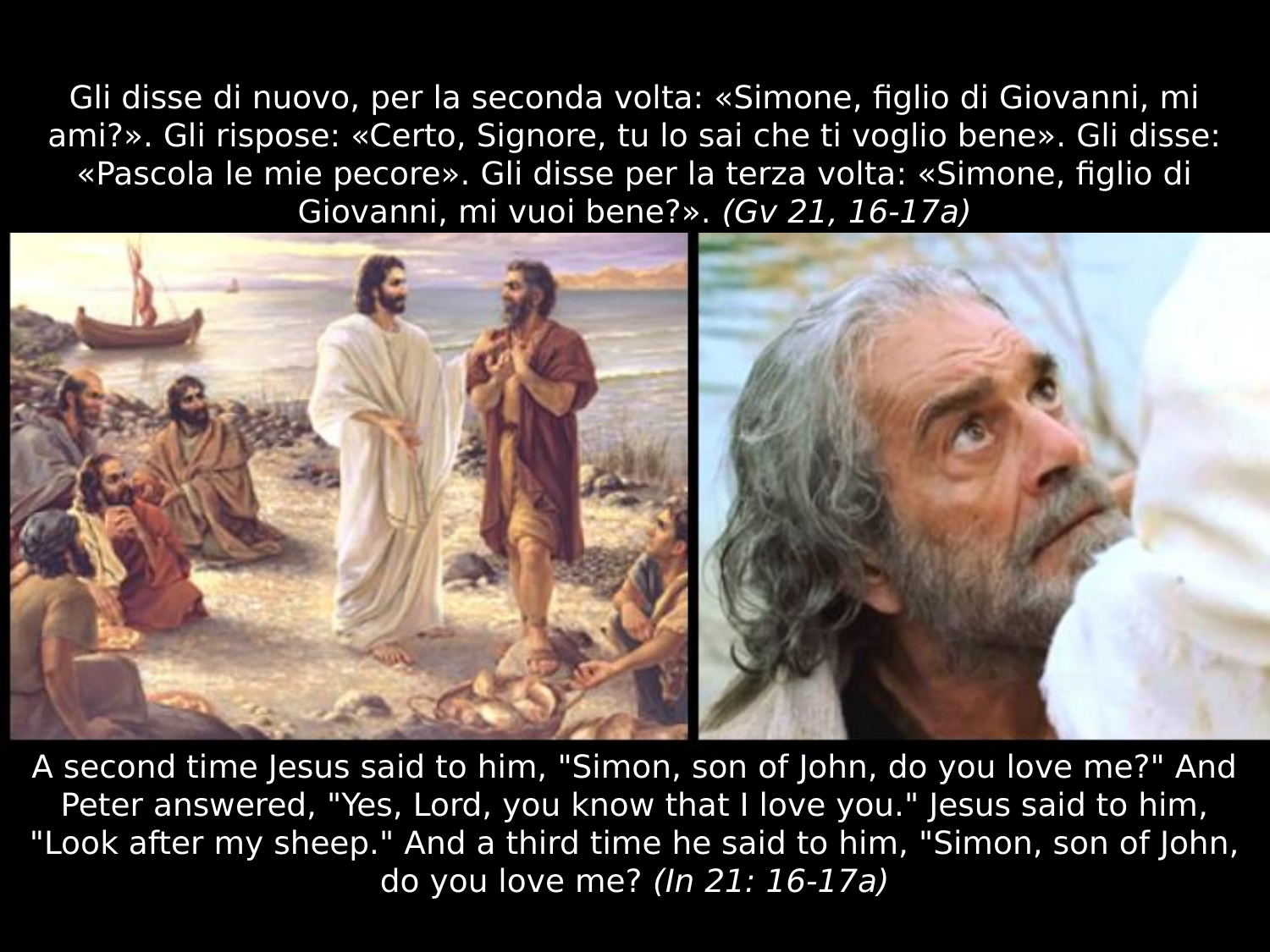

# Gli disse di nuovo, per la seconda volta: «Simone, figlio di Giovanni, mi ami?». Gli rispose: «Certo, Signore, tu lo sai che ti voglio bene». Gli disse: «Pascola le mie pecore». Gli disse per la terza volta: «Simone, figlio di Giovanni, mi vuoi bene?». (Gv 21, 16-17a)
A second time Jesus said to him, "Simon, son of John, do you love me?" And Peter answered, "Yes, Lord, you know that I love you." Jesus said to him, "Look after my sheep." And a third time he said to him, "Simon, son of John, do you love me? (In 21: 16-17a)